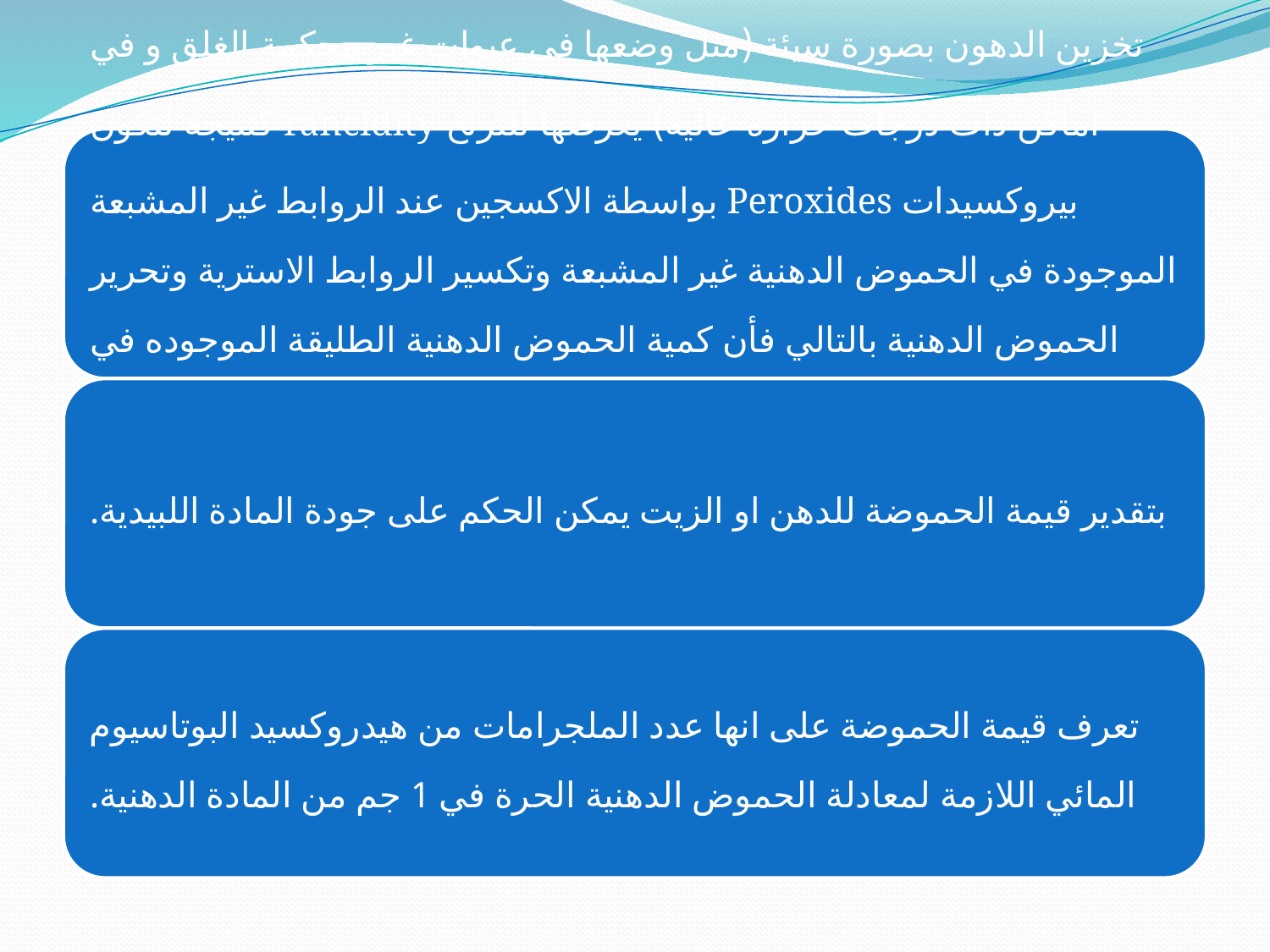

بتقدير قيمة الحموضة للدهن او الزيت يمكن الحكم على جودة المادة اللبيدية.